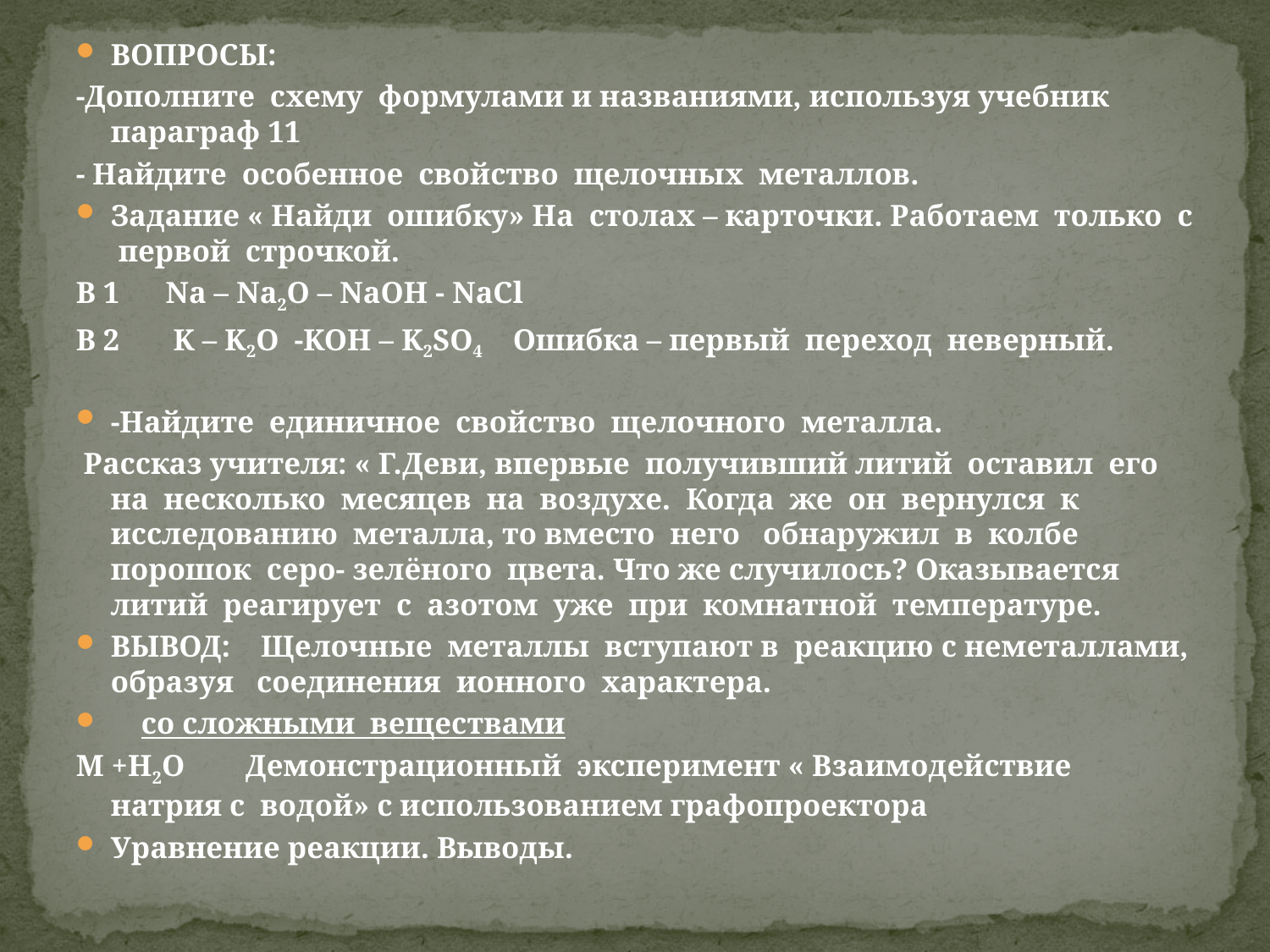

ВОПРОСЫ:
-Дополните  схему  формулами и названиями, используя учебник параграф 11
- Найдите  особенное  свойство  щелочных  металлов.
Задание « Найди  ошибку» На  столах – карточки. Работаем  только  с  первой  строчкой.
В 1      Na – Na2O – NaOH - NaCl
В 2       K – K2O  -KOH – K2SO4    Ошибка – первый  переход  неверный.
-Найдите  единичное  свойство  щелочного  металла.
 Рассказ учителя: « Г.Деви, впервые  получивший литий  оставил  его  на  несколько  месяцев  на  воздухе.  Когда  же  он  вернулся  к  исследованию  металла, то вместо  него   обнаружил  в  колбе   порошок  серо- зелёного  цвета. Что же случилось? Оказывается  литий  реагирует  с  азотом  уже  при  комнатной  температуре.
ВЫВОД:    Щелочные  металлы  вступают в  реакцию с неметаллами, образуя   соединения  ионного  характера.
    со сложными  веществами
М +H2O        Демонстрационный  эксперимент « Взаимодействие  натрия с  водой» с использованием графопроектора
Уравнение реакции. Выводы.